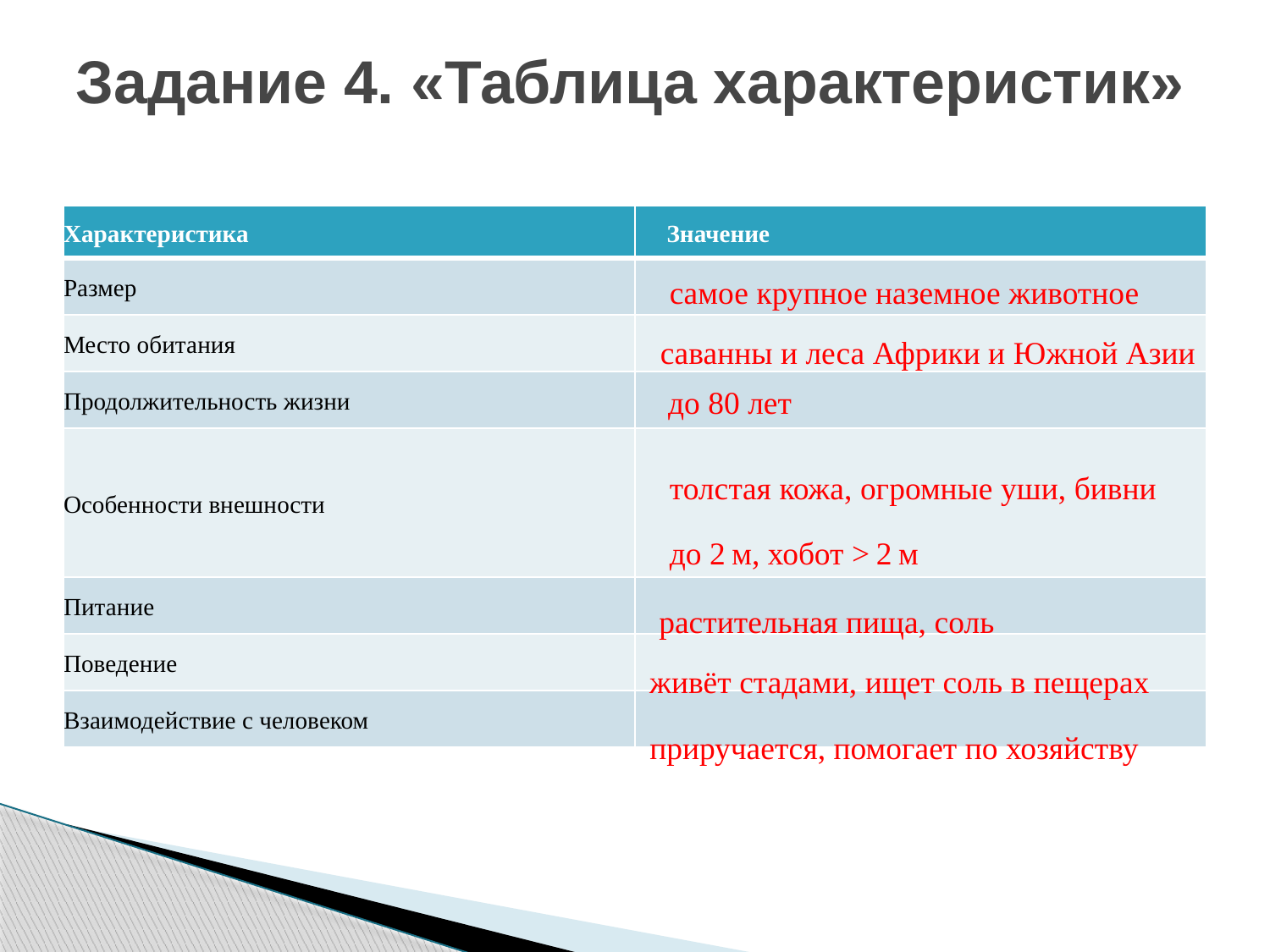

# Задание 4. «Таблица характеристик»
| Характеристика | Значение |
| --- | --- |
| Размер |  |
| Место обитания |  |
| Продолжительность жизни |  |
| Особенности внешности |  |
| Питание |  |
| Поведение |  |
| Взаимодействие с человеком |  |
самое крупное наземное животное

саванны и леса Африки и Южной Азии

до 80 лет

толстая кожа, огромные уши, бивни
до 2 м, хобот > 2 м

растительная пища, соль

живёт стадами, ищет соль в пещерах

приручается, помогает по хозяйству